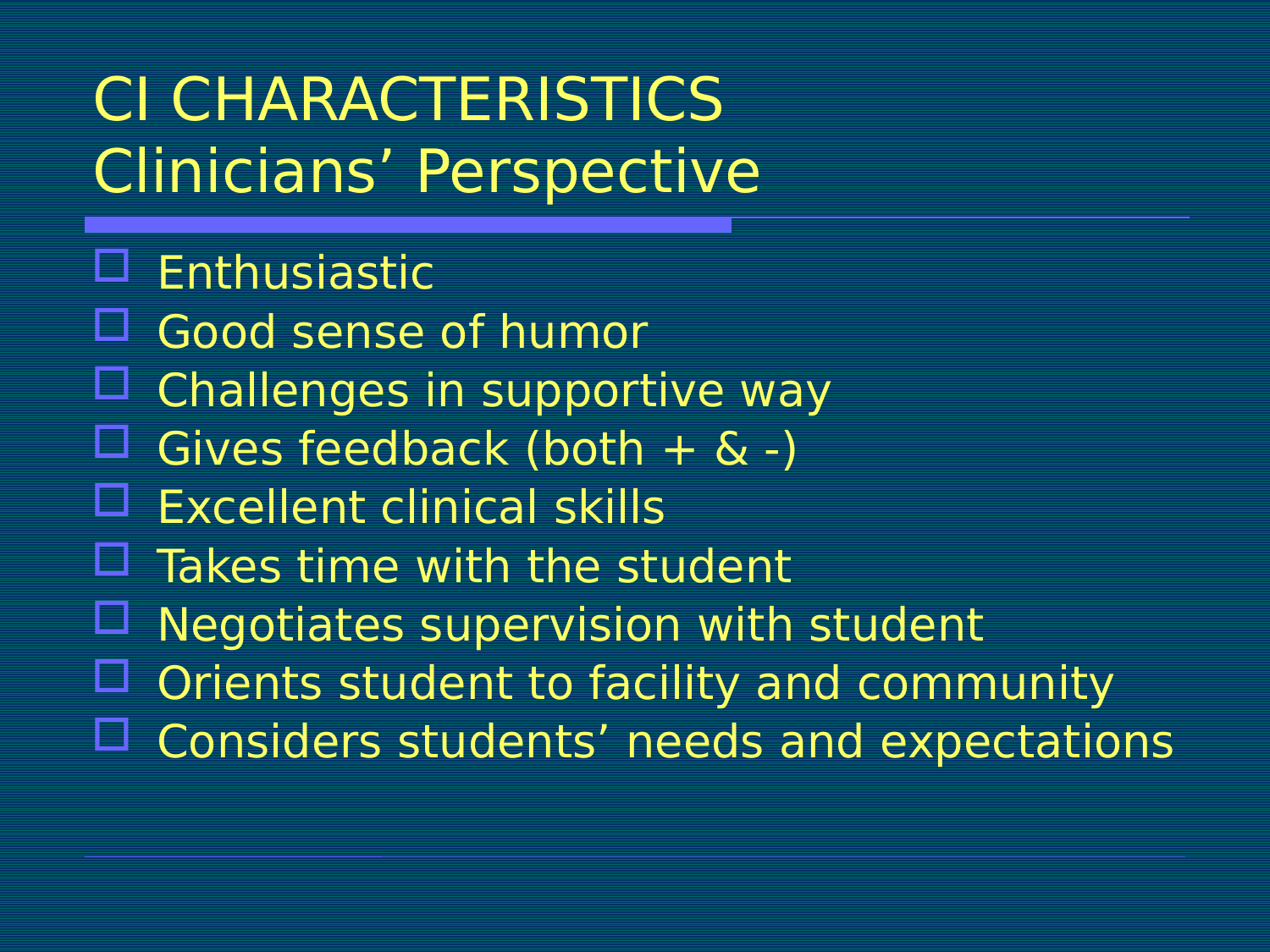

# CI CHARACTERISTICS Clinicians’ Perspective
Enthusiastic
Good sense of humor
Challenges in supportive way
Gives feedback (both + & -)
Excellent clinical skills
Takes time with the student
Negotiates supervision with student
Orients student to facility and community
Considers students’ needs and expectations